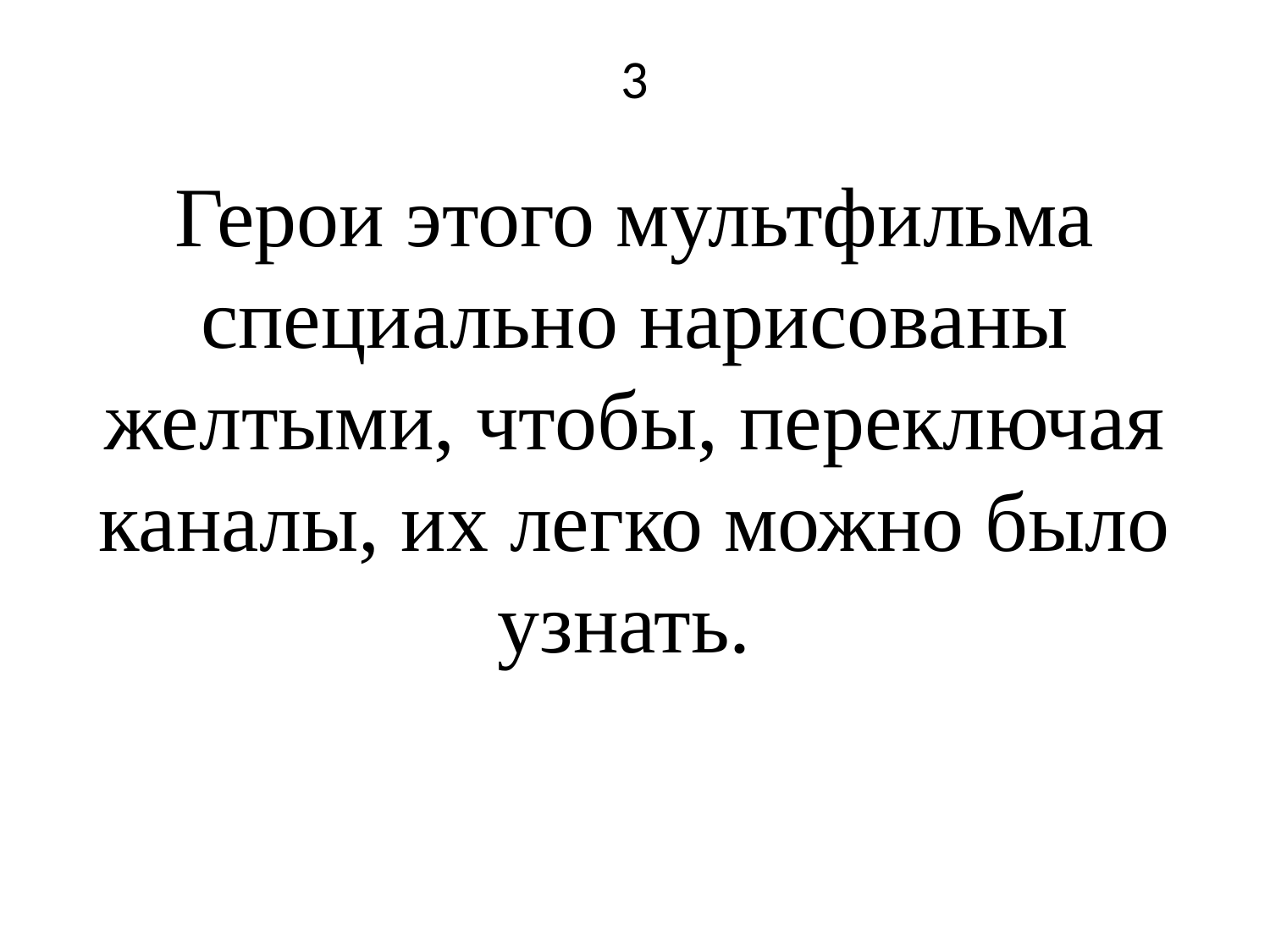

# 3
Герои этого мультфильма специально нарисованы желтыми, чтобы, переключая каналы, их легко можно было узнать.